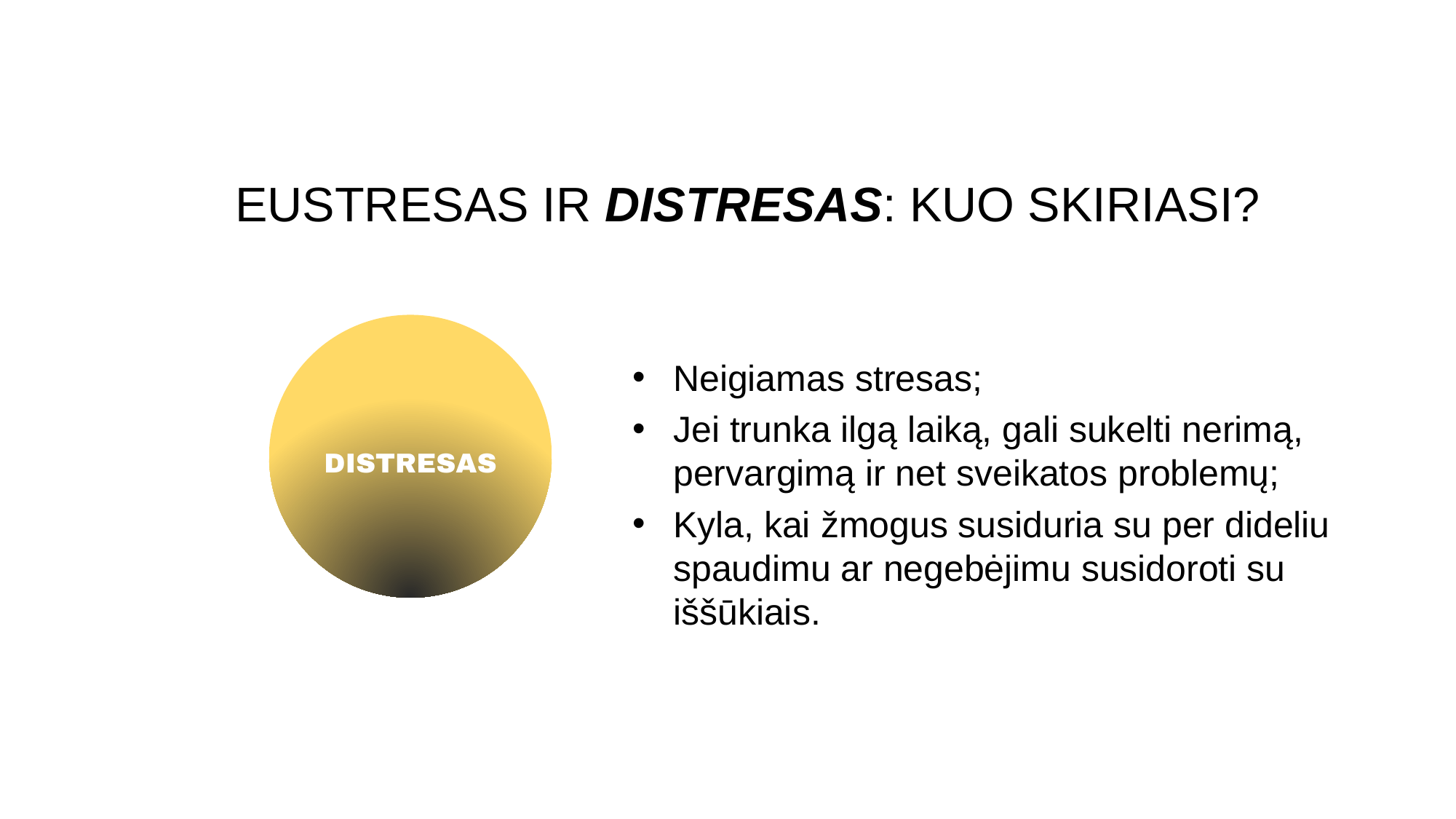

Eustresas ir distresas: kuo skiriasi?

DISTRESAS
Neigiamas stresas;
Jei trunka ilgą laiką, gali sukelti nerimą, pervargimą ir net sveikatos problemų;
Kyla, kai žmogus susiduria su per dideliu spaudimu ar negebėjimu susidoroti su iššūkiais.